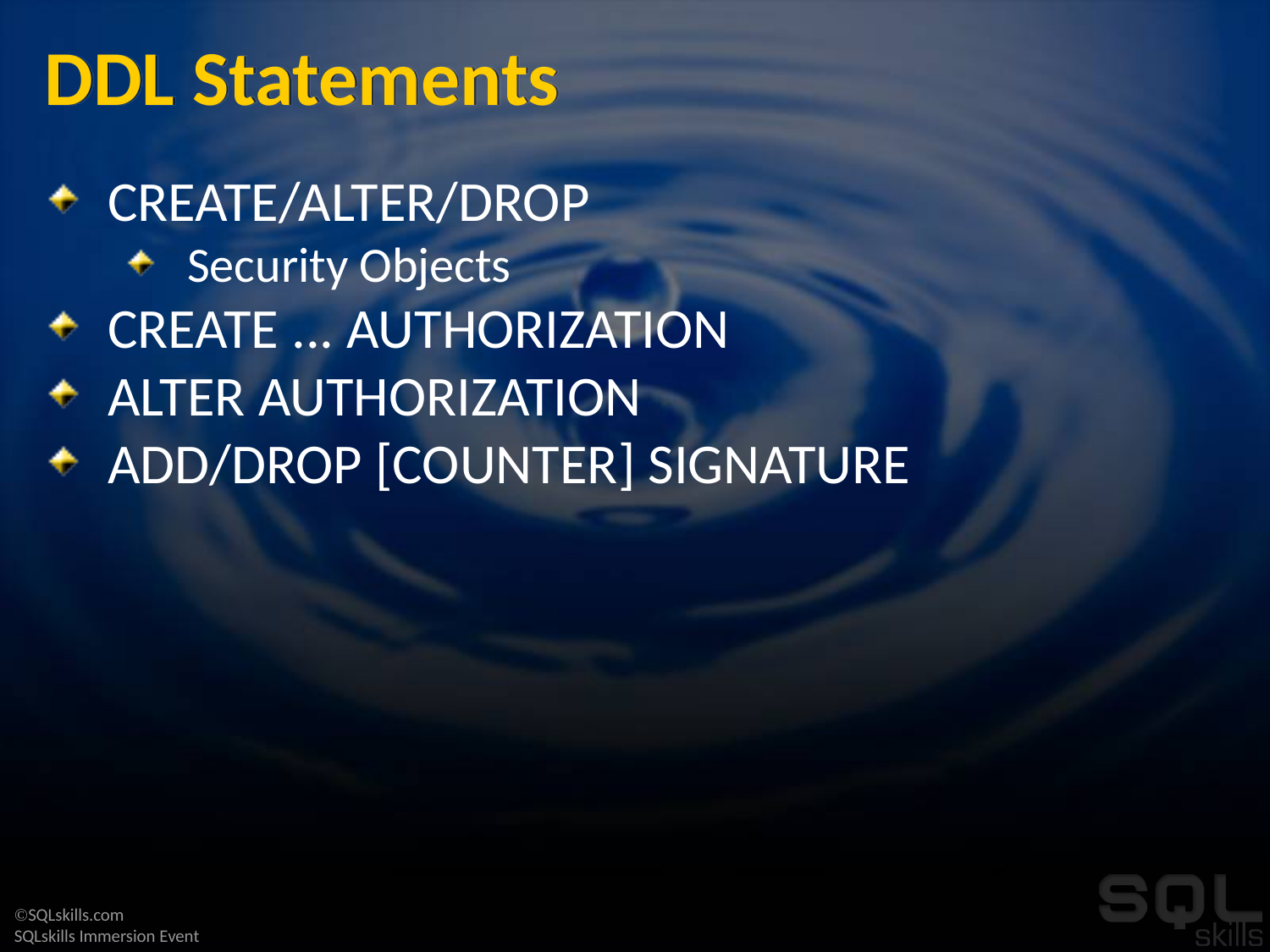

# DDL Statements
CREATE/ALTER/DROP
Security Objects
CREATE ... AUTHORIZATION
ALTER AUTHORIZATION
ADD/DROP [COUNTER] SIGNATURE